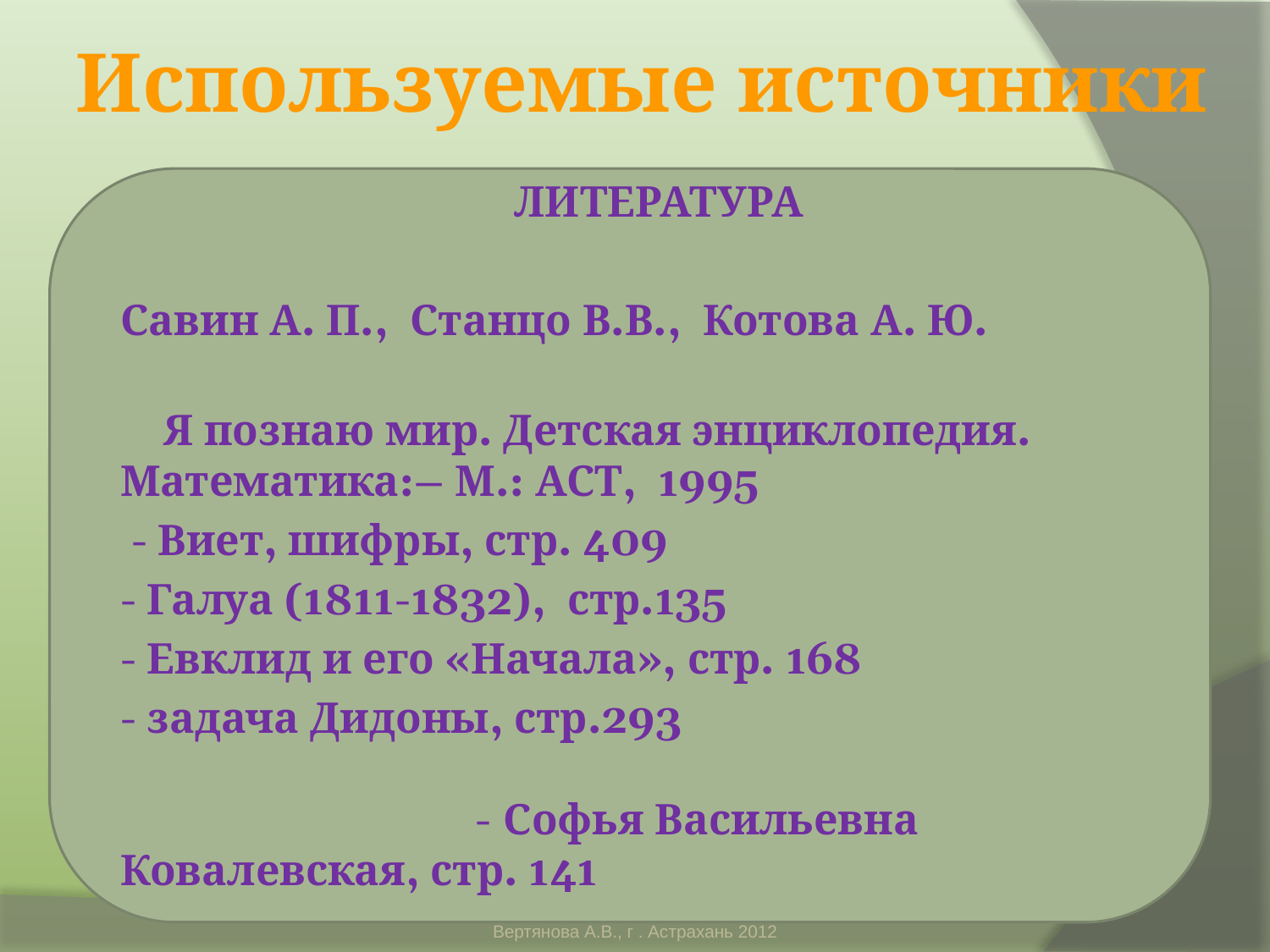

# Используемые источники

ЛИТЕРАТУРА

Савин А. П.,  Станцо В.В.,  Котова А. Ю.
    Я познаю мир. Детская энциклопедия.  Математика:– М.: АСТ,  1995
 - Виет, шифры, стр. 409
- Галуа (1811-1832),  стр.135
- Евклид и его «Начала», стр. 168
- задача Дидоны, стр.293                                                                                                                                                                                     - Софья Васильевна Ковалевская, стр. 141
Вертянова А.В., г . Астрахань 2012